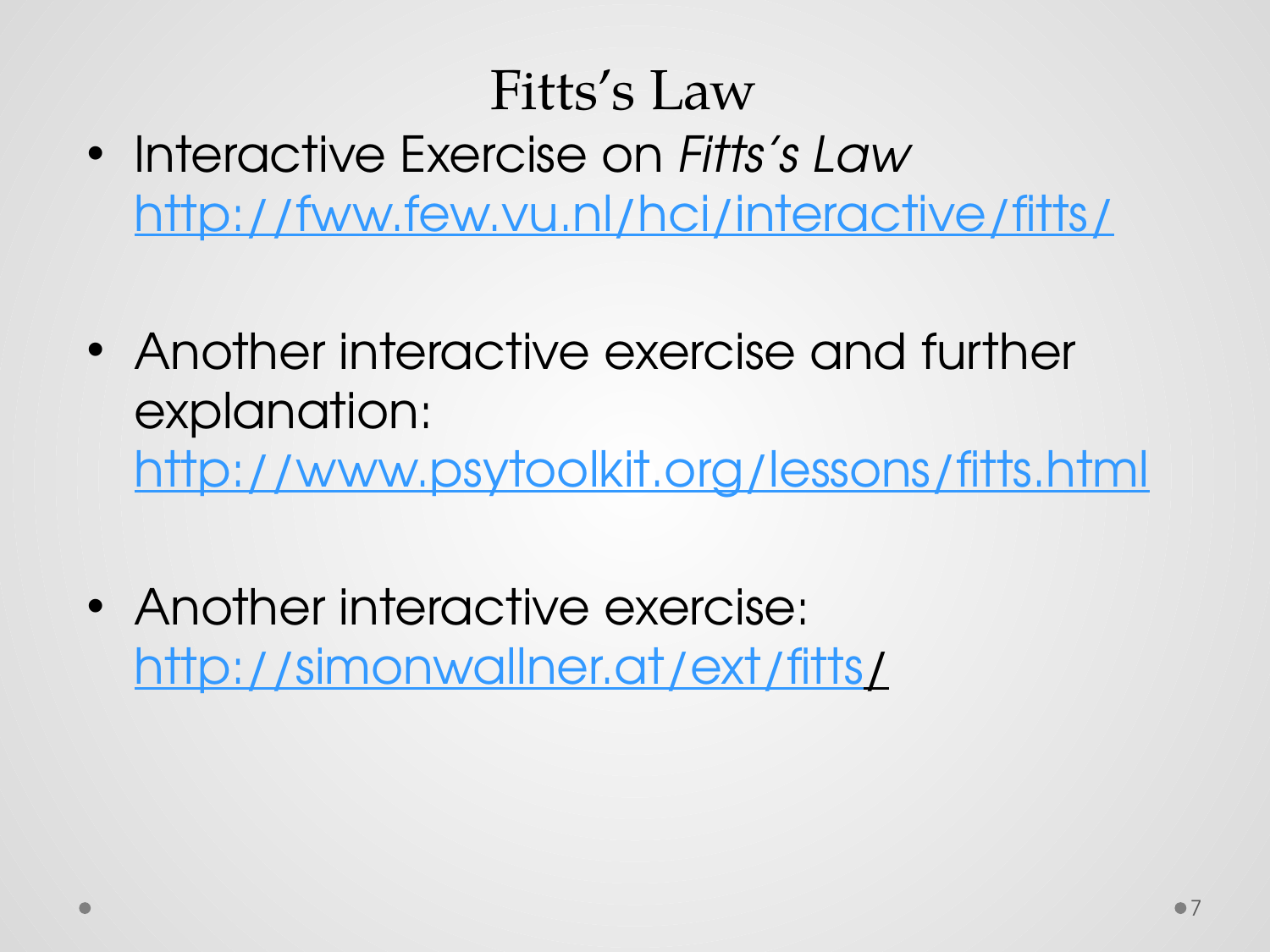

# Fitts’s Law

Interactive Exercise on Fitts’s Law
http://fww.few.vu.nl/hci/interactive/fitts/

Another interactive exercise and further explanation:
http://www.psytoolkit.org/lessons/fitts.html

Another interactive exercise:
http://simonwallner.at/ext/fitts/

7